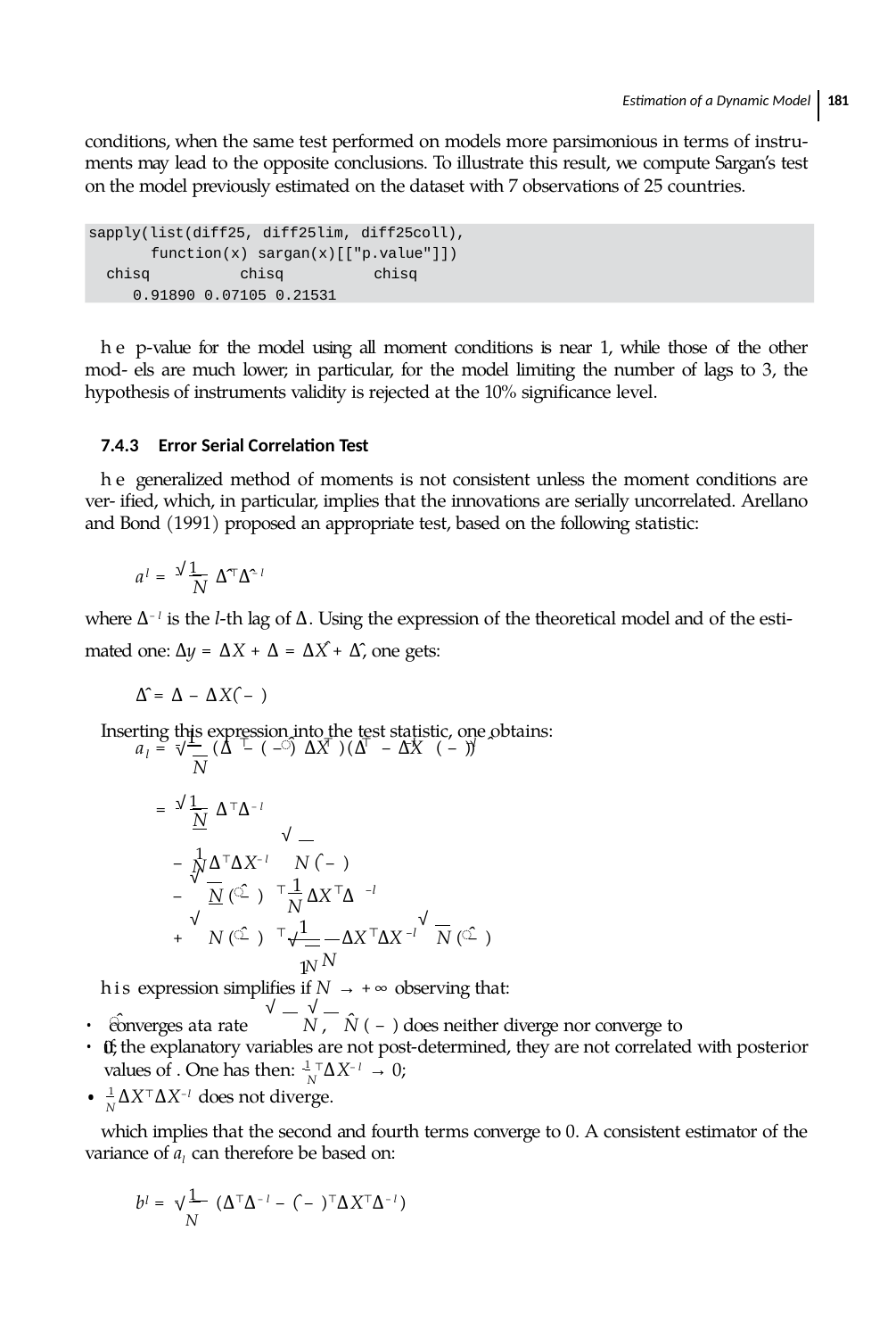

Estimation of a Dynamic Model  181

conditions, when the same test performed on models more parsimonious in terms of instru- ments may lead to the opposite conclusions. To illustrate this result, we compute Sargan’s test on the model previously estimated on the dataset with 7 observations of 25 countries.

sapply(list(diff25, diff25lim, diff25coll),
function(x) sargan(x)[["p.value"]]) chisq	chisq	chisq
0.91890 0.07105 0.21531
he p-value for the model using all moment conditions is near 1, while those of the other mod- els are much lower; in particular, for the model limiting the number of lags to 3, the hypothesis of instruments validity is rejected at the 10% signiﬁcance level.

7.4.3  Error Serial Correlation Test
he generalized method of moments is not consistent unless the moment conditions are ver- iﬁed, which, in particular, implies that the innovations are serially uncorrelated. Arellano and Bond (1991) proposed an appropriate test, based on the following statistic:
a =  1  Δ̂⊤Δ̂–l
√
N
where Δ–l is the l-th lag of Δ. Using the expression of the theoretical model and of the esti- mated one: Δy = ΔX + Δ = ΔX̂ + Δ̂, one gets:
Δ̂ = Δ – ΔX(̂ – )
Inserting this expression into the test statistic, one obtains:
l

 1
̂	̂
⊤
⊤	⊤	–l	–l
a =	(Δ – ( – ) ΔX )(Δ – ΔX ( – ))
√
l
N

=  1  Δ⊤Δ–l
√
N

√
– 1 Δ⊤ΔX–l  N (̂ – )

N
√
 1
̂
⊤	⊤	–l
–	N ( – )	ΔX Δ

N
1	1
√
√
̂
̂
⊤
⊤	–l
+	N ( – )
ΔX ΔX	N ( – )

√
N N

his expression simpliﬁes if N → +∞ observing that:
√	√
̂	̂
 converges ata rate	N ,	N ( – ) does neither diverge nor converge to 0;

if the explanatory variables are not post-determined, they are not correlated with posterior
values of . One has then:  1 ⊤ΔX–l → 0;
N
 1 ΔX⊤ΔX–l does not diverge.
N
which implies that the second and fourth terms converge to 0. A consistent estimator of the variance of al can therefore be based on:
b =  1  (Δ⊤Δ–l – (̂ – )⊤ΔX⊤Δ–l )
√N
l